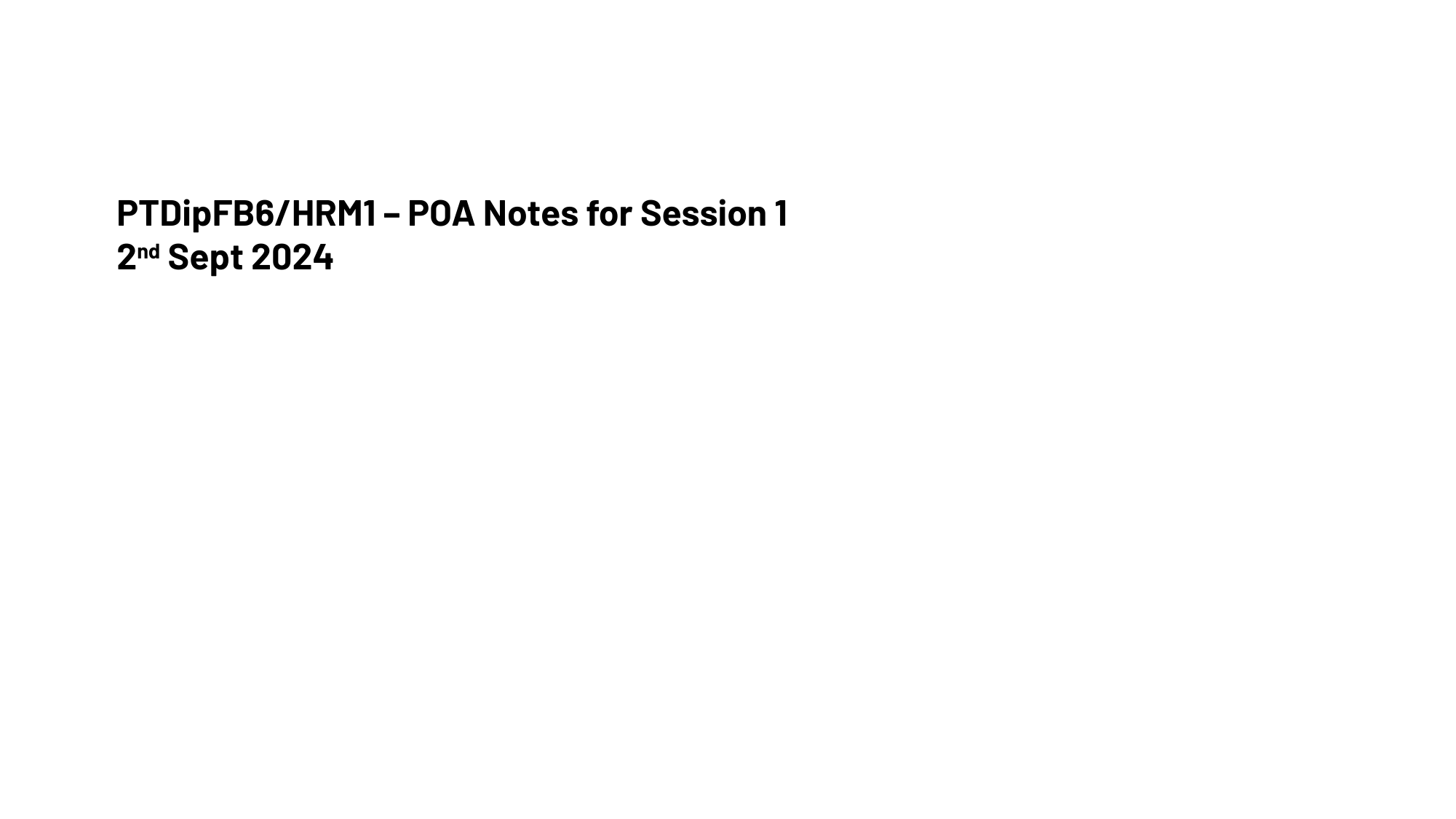

PTDipFB6/HRM1 – POA Notes for Session 1
2nd Sept 2024